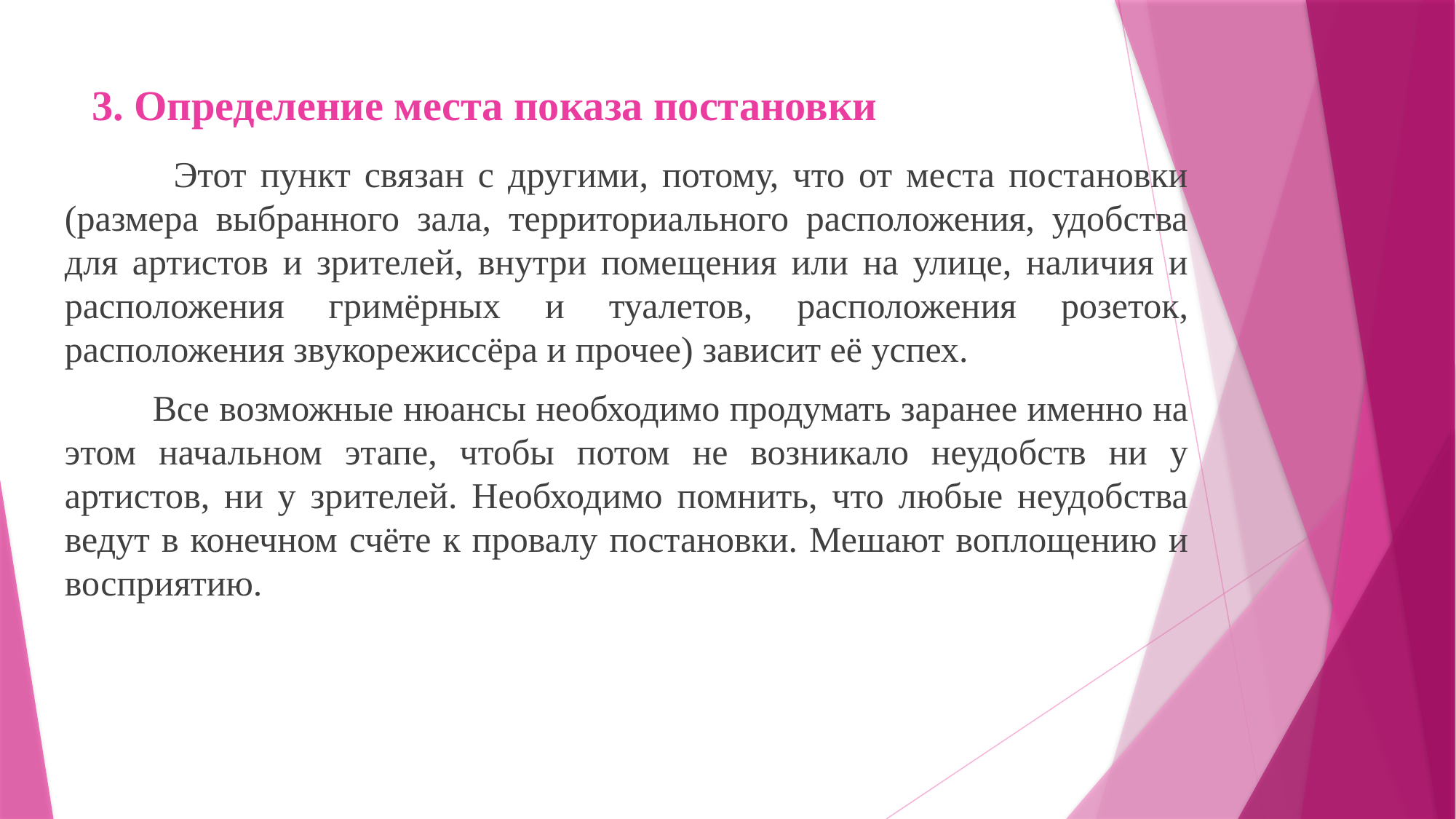

# 3. Определение места показа постановки
         Этот пункт связан с другими, потому, что от места постановки (размера выбранного зала, территориального расположения, удобства для артистов и зрителей, внутри помещения или на улице, наличия и расположения гримёрных и туалетов, расположения розеток, расположения звукорежиссёра и прочее) зависит её успех.
         Все возможные нюансы необходимо продумать заранее именно на этом начальном этапе, чтобы потом не возникало неудобств ни у артистов, ни у зрителей. Необходимо помнить, что любые неудобства ведут в конечном счёте к провалу постановки. Мешают воплощению и восприятию.